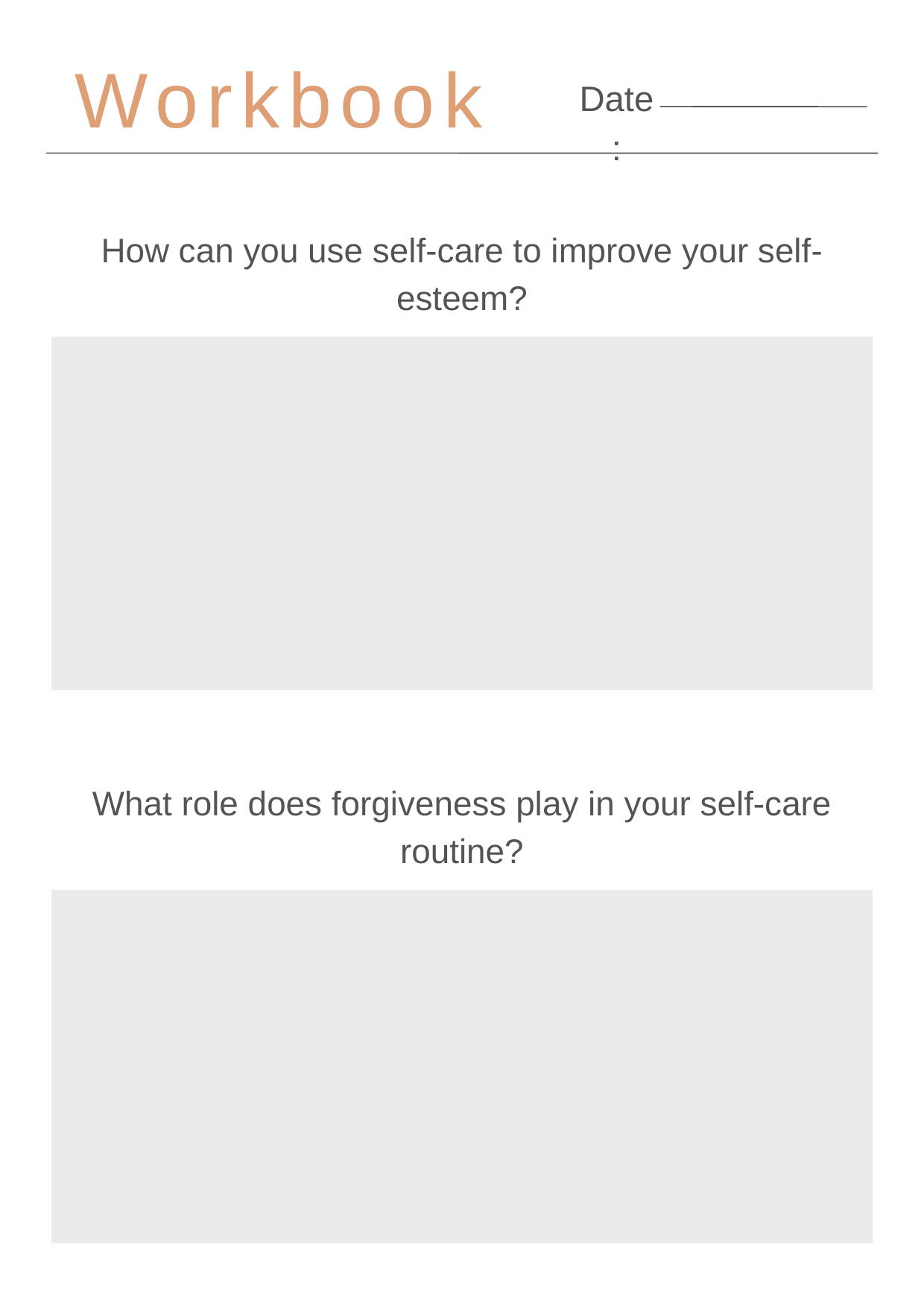

Workbook
Date:

How can you use self-care to improve your self-esteem?

What role does forgiveness play in your self-care routine?